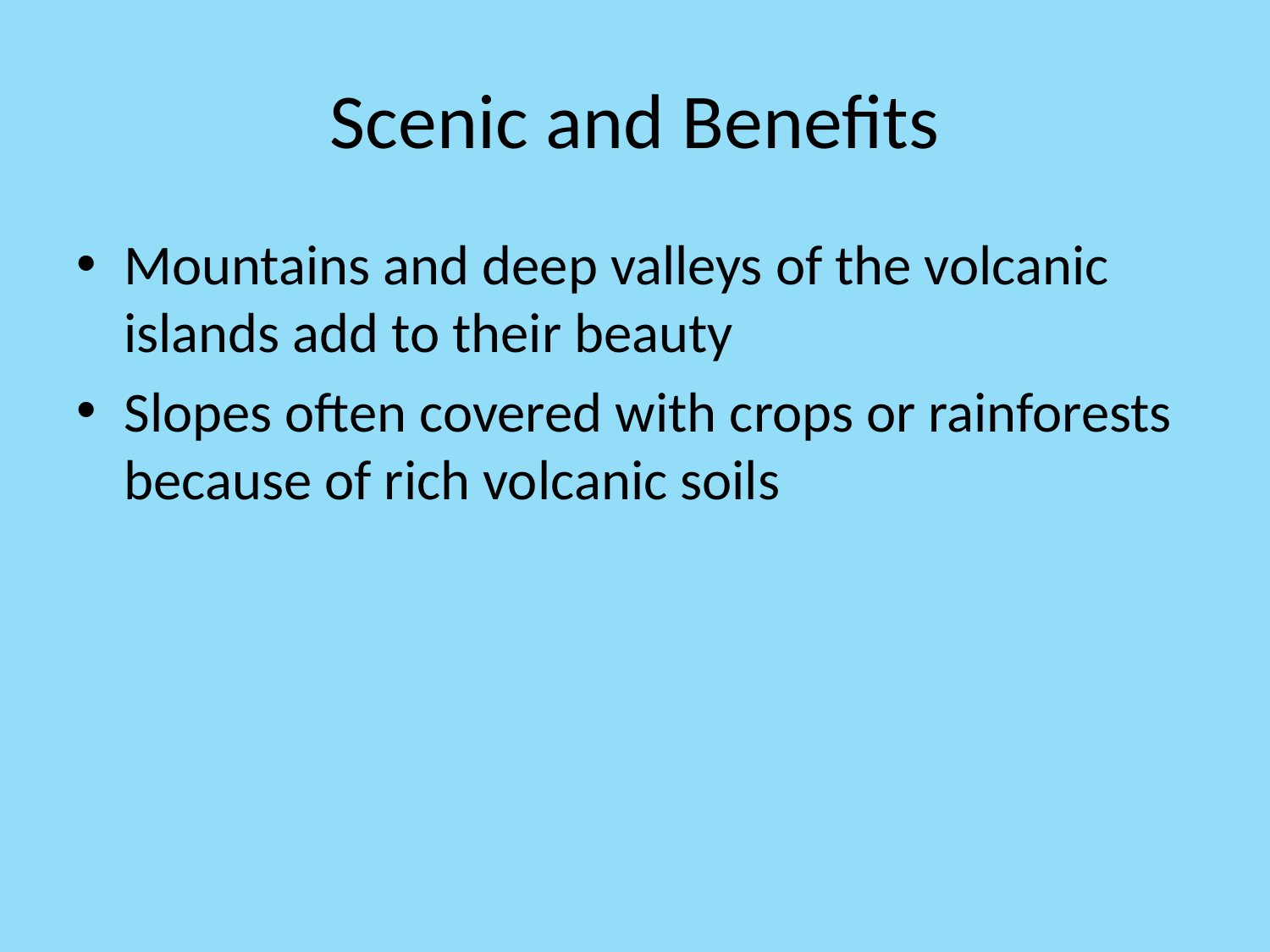

# Scenic and Benefits
Mountains and deep valleys of the volcanic islands add to their beauty
Slopes often covered with crops or rainforests because of rich volcanic soils